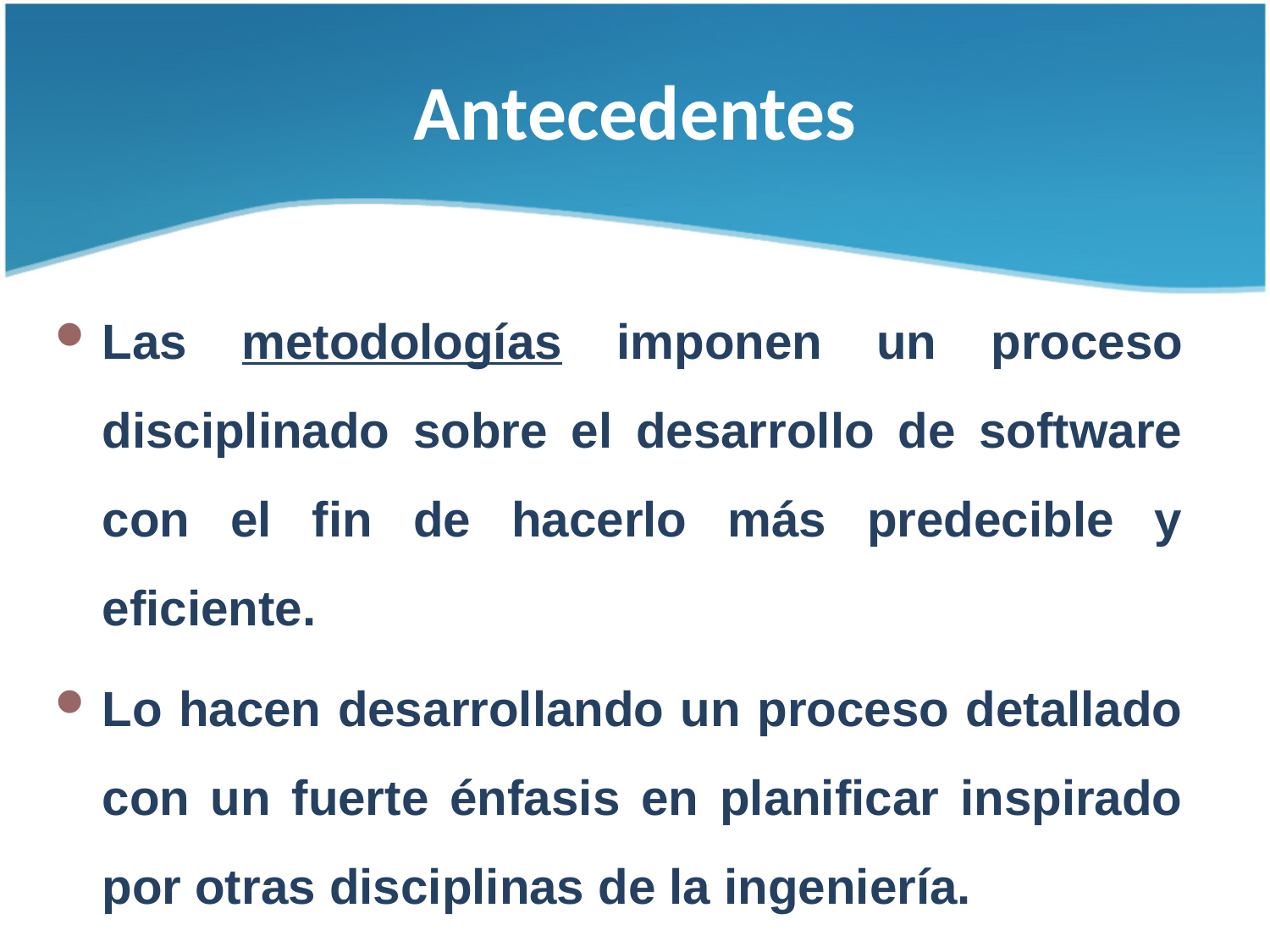

Antecedentes

Las metodologías imponen un proceso disciplinado sobre el desarrollo de software con el fin de hacerlo más predecible y eficiente.
Lo hacen desarrollando un proceso detallado con un fuerte énfasis en planificar inspirado por otras disciplinas de la ingeniería.